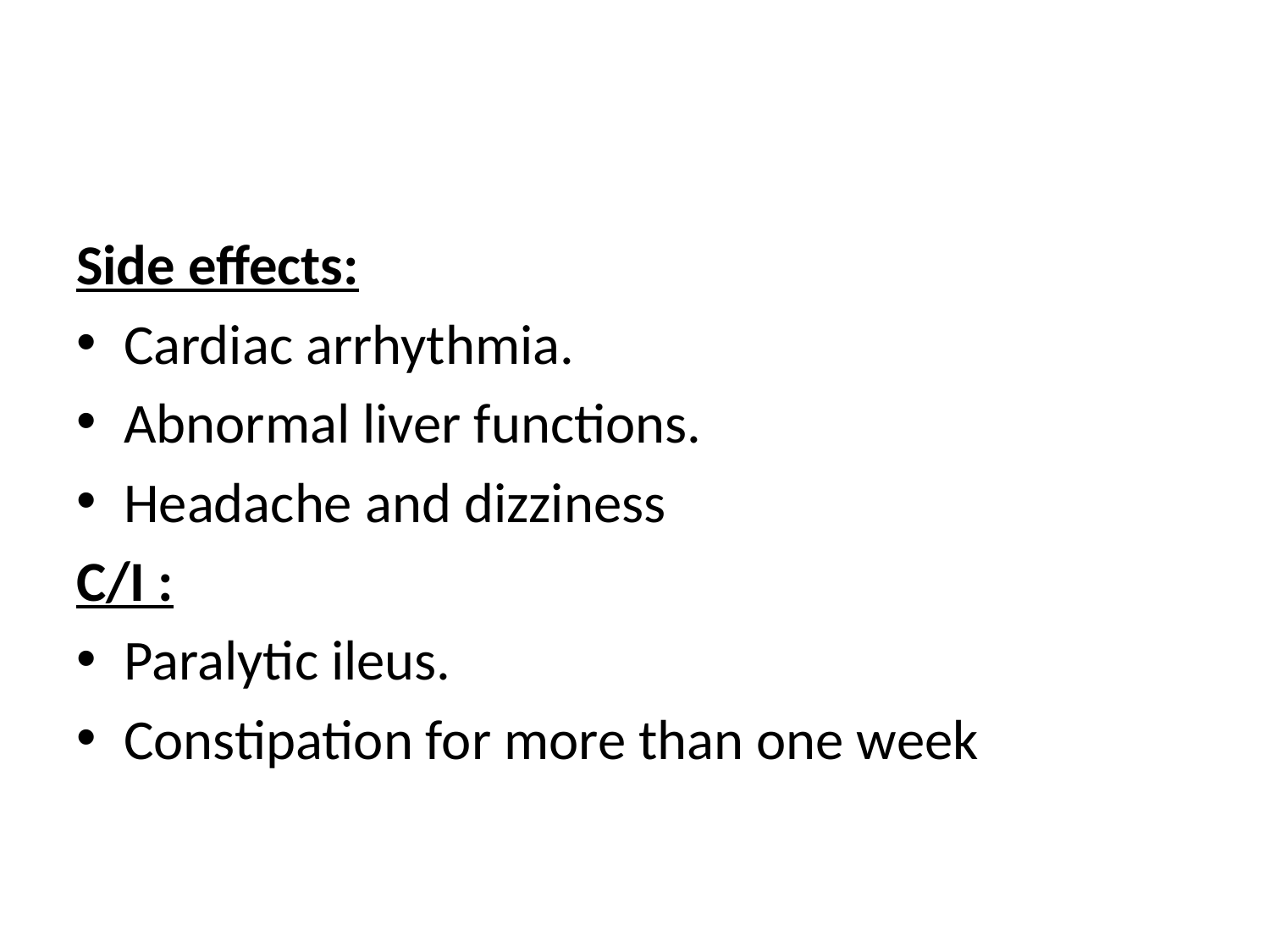

#
Side effects:
Cardiac arrhythmia.
Abnormal liver functions.
Headache and dizziness
C/I :
Paralytic ileus.
Constipation for more than one week